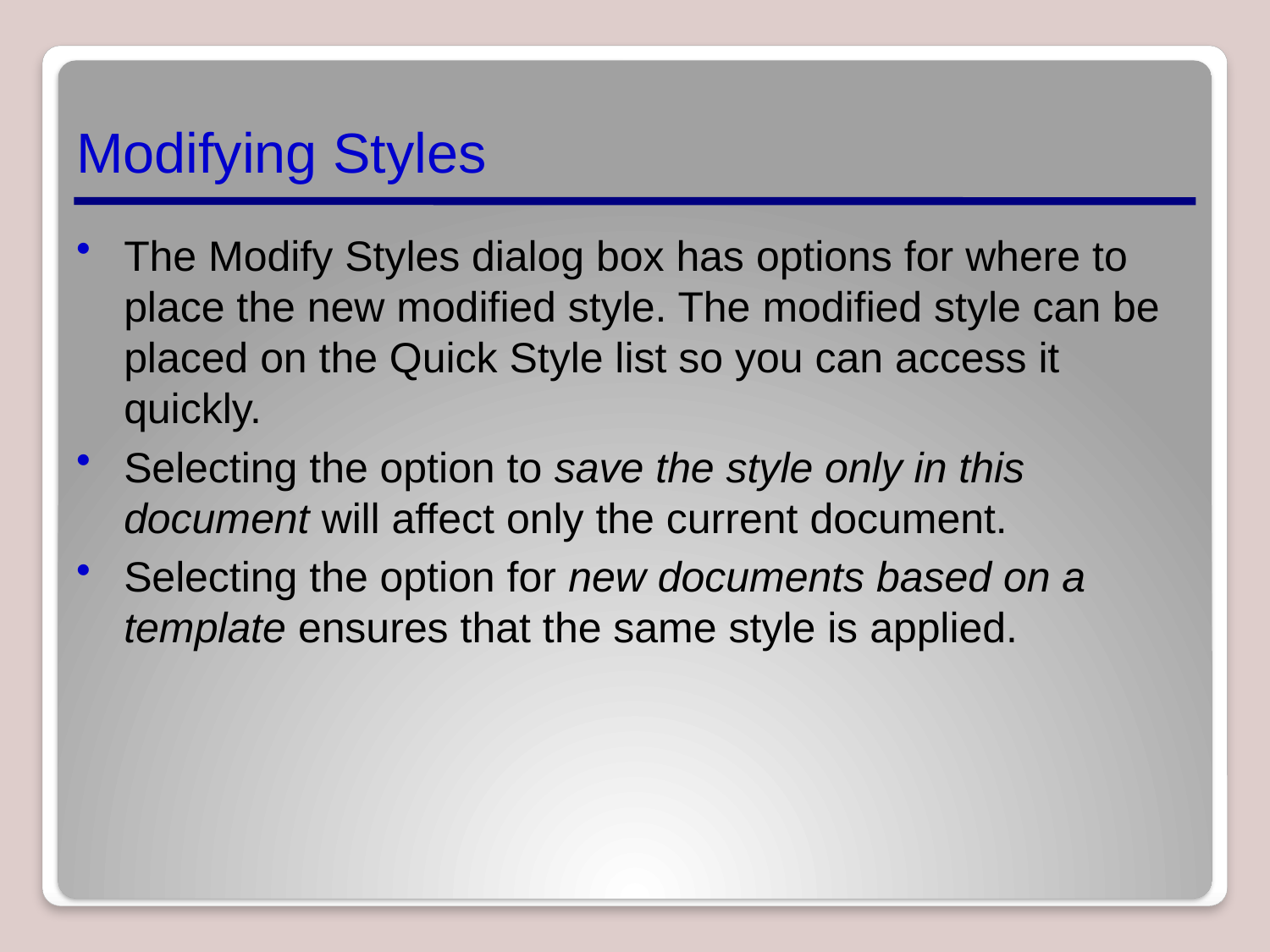

# Modifying Styles
The Modify Styles dialog box has options for where to place the new modified style. The modified style can be placed on the Quick Style list so you can access it quickly.
Selecting the option to save the style only in this document will affect only the current document.
Selecting the option for new documents based on a template ensures that the same style is applied.